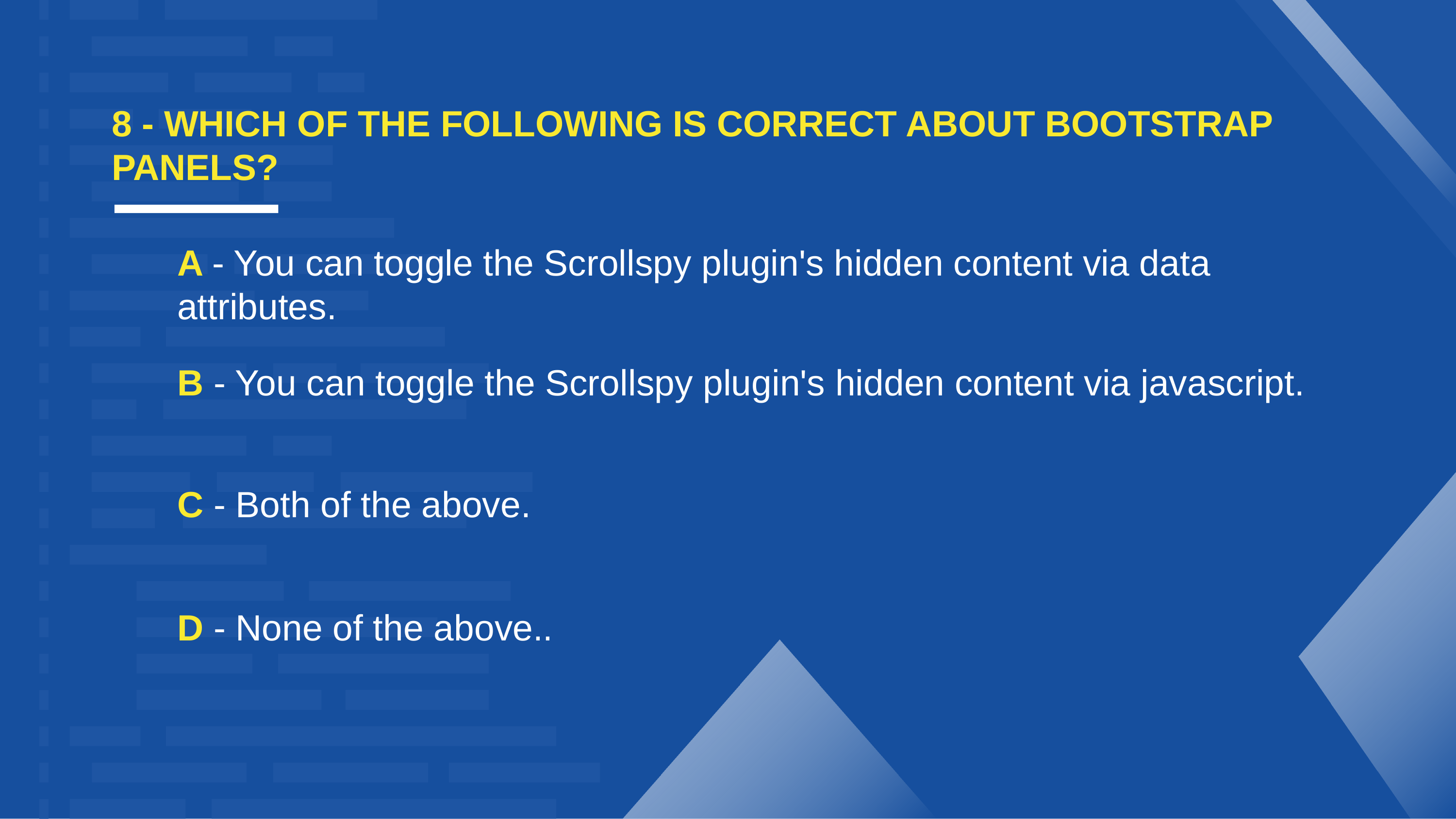

8 - WHICH OF THE FOLLOWING IS CORRECT ABOUT BOOTSTRAP
PANELS?

A - You can toggle the Scrollspy plugin's hidden content via data attributes.
B - You can toggle the Scrollspy plugin's hidden content via javascript.
C - Both of the above.
D - None of the above..